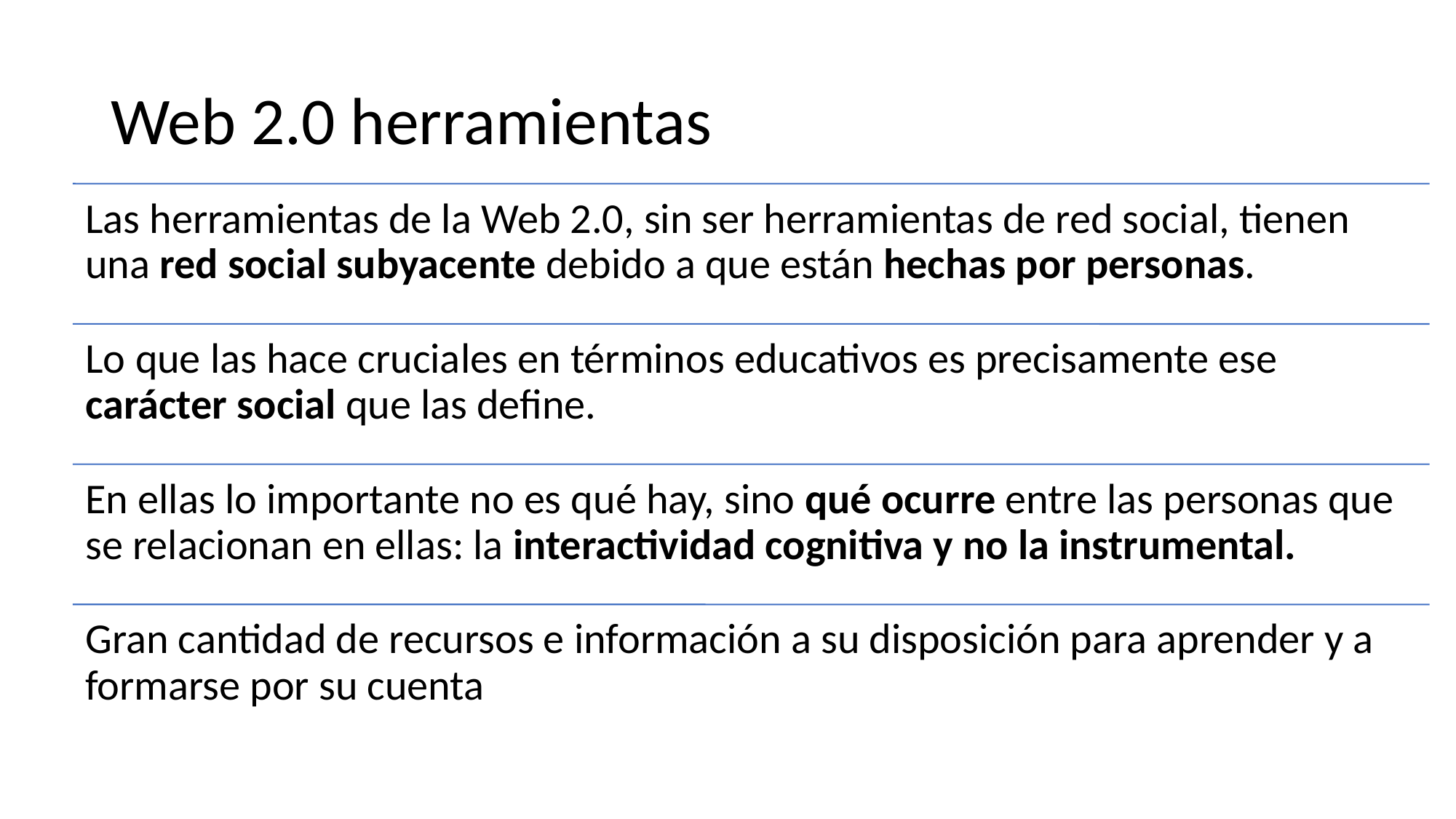

# Web 2.0 herramientas
Las herramientas de la Web 2.0, sin ser herramientas de red social, tienen una red social subyacente debido a que están hechas por personas.
Lo que las hace cruciales en términos educativos es precisamente ese carácter social que las define.
En ellas lo importante no es qué hay, sino qué ocurre entre las personas que se relacionan en ellas: la interactividad cognitiva y no la instrumental.
Gran cantidad de recursos e información a su disposición para aprender y a formarse por su cuenta